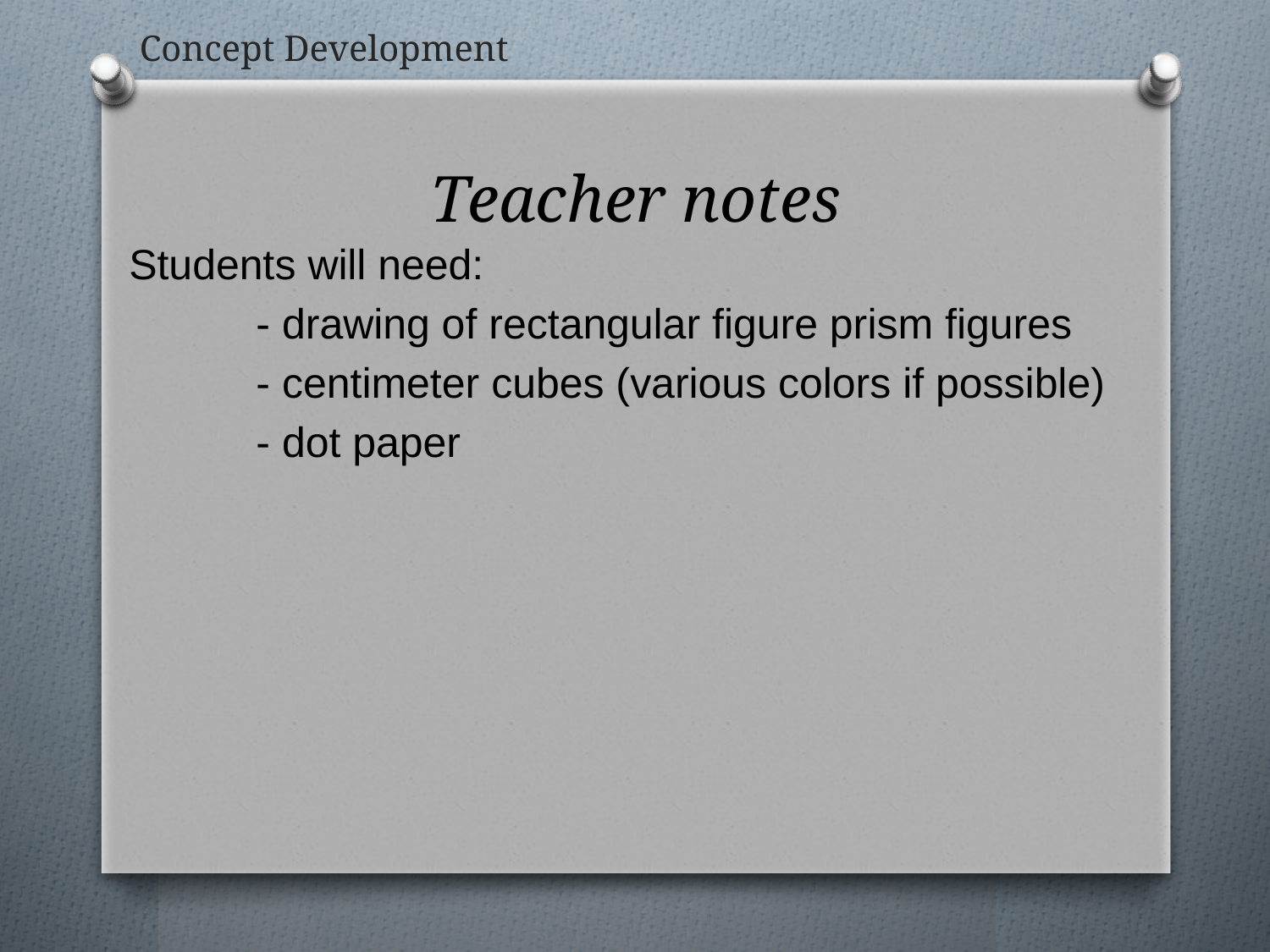

Concept Development
# Teacher notes
Students will need:
	- drawing of rectangular figure prism figures
	- centimeter cubes (various colors if possible)
	- dot paper